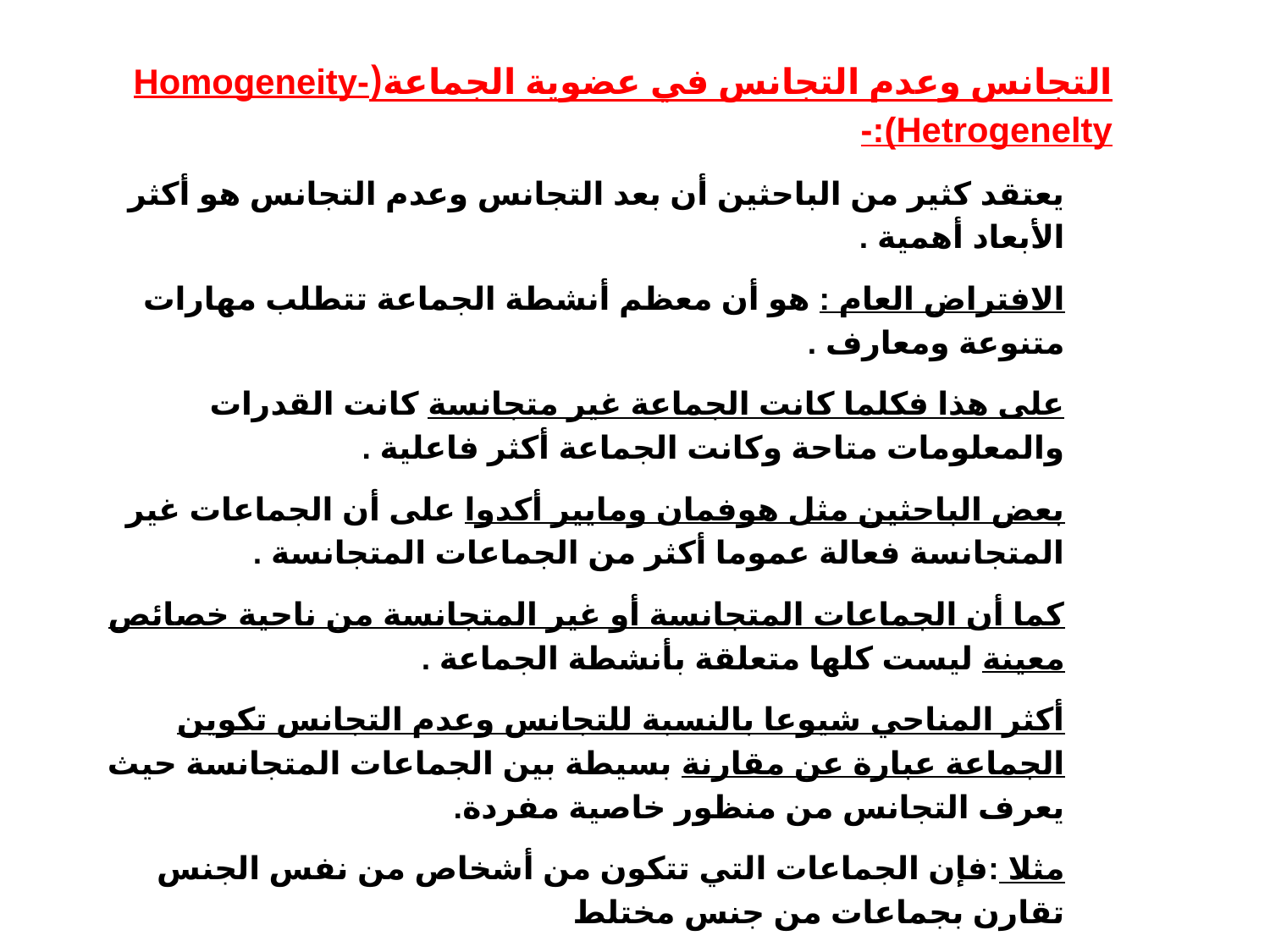

التجانس وعدم التجانس في عضوية الجماعة(Homogeneity-Hetrogenelty):-
يعتقد كثير من الباحثين أن بعد التجانس وعدم التجانس هو أكثر الأبعاد أهمية .
الافتراض العام : هو أن معظم أنشطة الجماعة تتطلب مهارات متنوعة ومعارف .
على هذا فكلما كانت الجماعة غير متجانسة كانت القدرات والمعلومات متاحة وكانت الجماعة أكثر فاعلية .
بعض الباحثين مثل هوفمان ومايير أكدوا على أن الجماعات غير المتجانسة فعالة عموما أكثر من الجماعات المتجانسة .
كما أن الجماعات المتجانسة أو غير المتجانسة من ناحية خصائص معينة ليست كلها متعلقة بأنشطة الجماعة .
أكثر المناحي شيوعا بالنسبة للتجانس وعدم التجانس تكوين الجماعة عبارة عن مقارنة بسيطة بين الجماعات المتجانسة حيث يعرف التجانس من منظور خاصية مفردة.
مثلا :فإن الجماعات التي تتكون من أشخاص من نفس الجنس تقارن بجماعات من جنس مختلط
أو أن الجماعات مكونة من أعضاء لهم نفس القدرات تقارن بجماعات مكونة من أعضاء ذوي قدرات متنوعة .